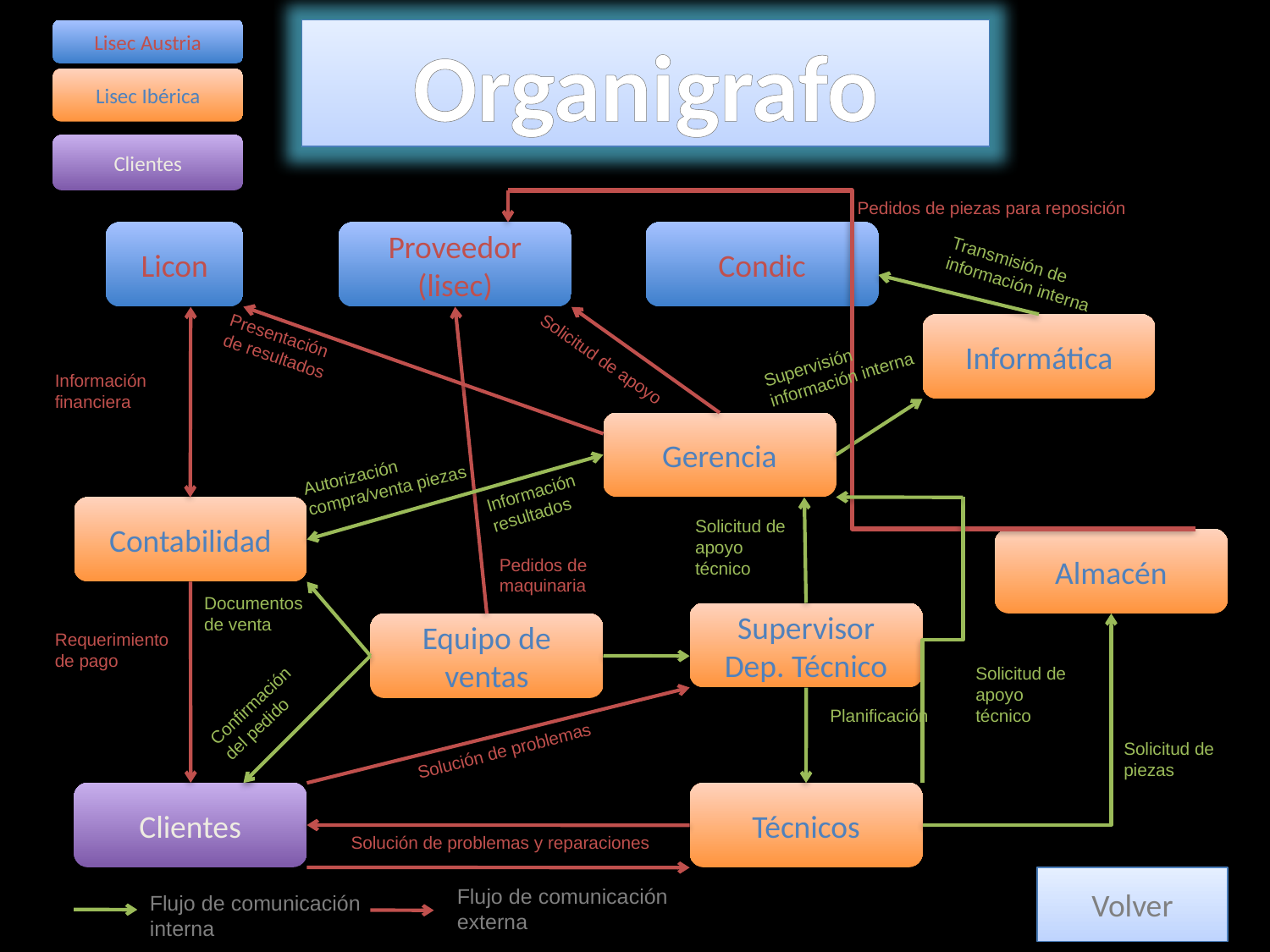

Lisec Austria
Organigrafo
Lisec Ibérica
Clientes
Pedidos de piezas para reposición
Condic
Licon
Proveedor
(lisec)
Transmisión de información interna
Informática
Presentación de resultados
Supervisión información interna
Solicitud de apoyo
Información financiera
Gerencia
Autorización compra/venta piezas
Información resultados
Contabilidad
Solicitud de apoyo técnico
Almacén
Pedidos de maquinaria
Documentos de venta
Supervisor Dep. Técnico
Equipo de ventas
Requerimiento de pago
Solicitud de apoyo técnico
Confirmación del pedido
Planificación
Solicitud de piezas
Solución de problemas
Clientes
Técnicos
Solución de problemas y reparaciones
Volver
Flujo de comunicación externa
Flujo de comunicación interna